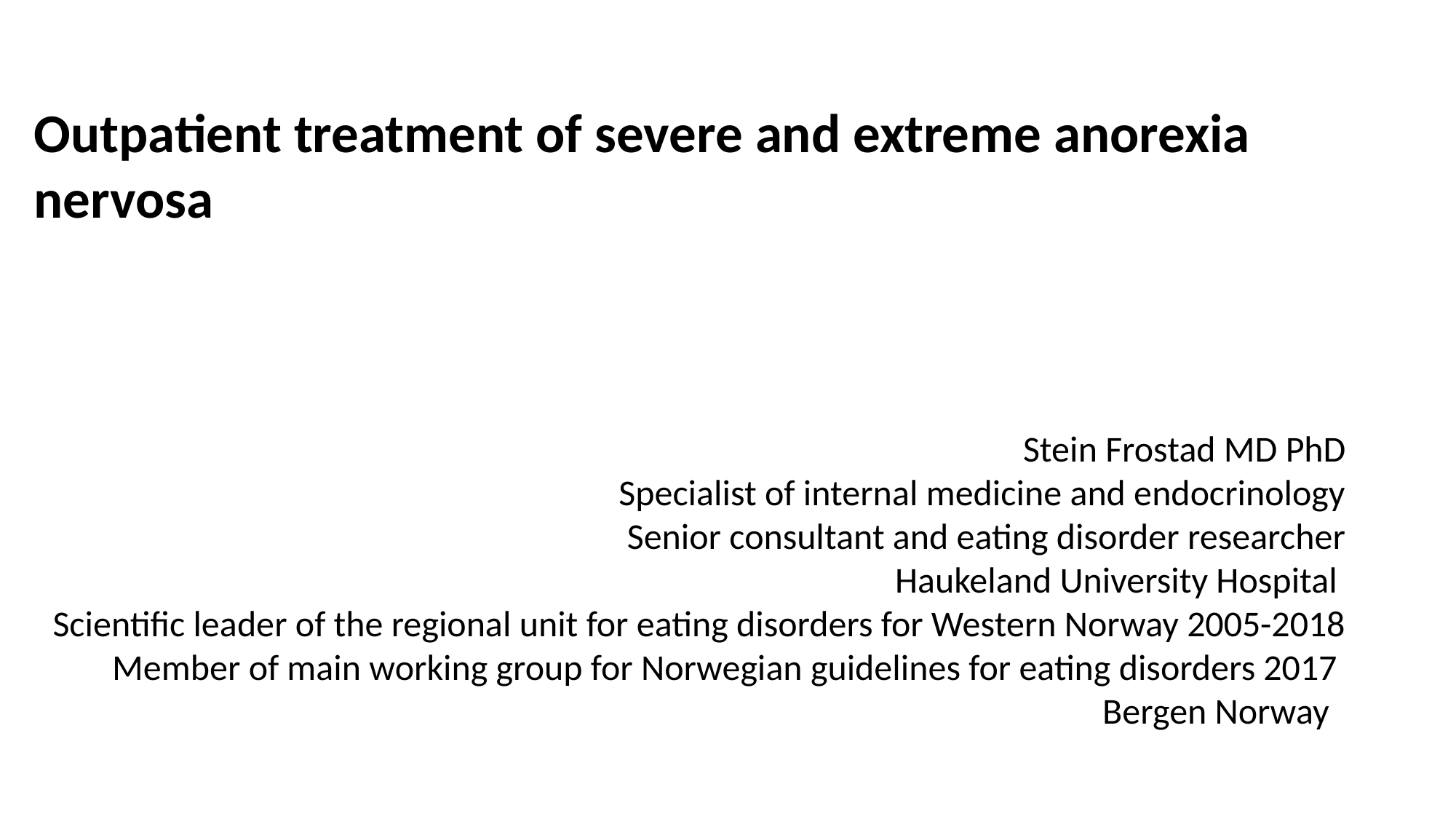

Outpatient treatment of severe and extreme anorexia nervosa

Stein Frostad MD PhD
Specialist of internal medicine and endocrinology
Senior consultant and eating disorder researcher
Haukeland University Hospital
Scientific leader of the regional unit for eating disorders for Western Norway 2005-2018
Member of main working group for Norwegian guidelines for eating disorders 2017
Bergen Norway